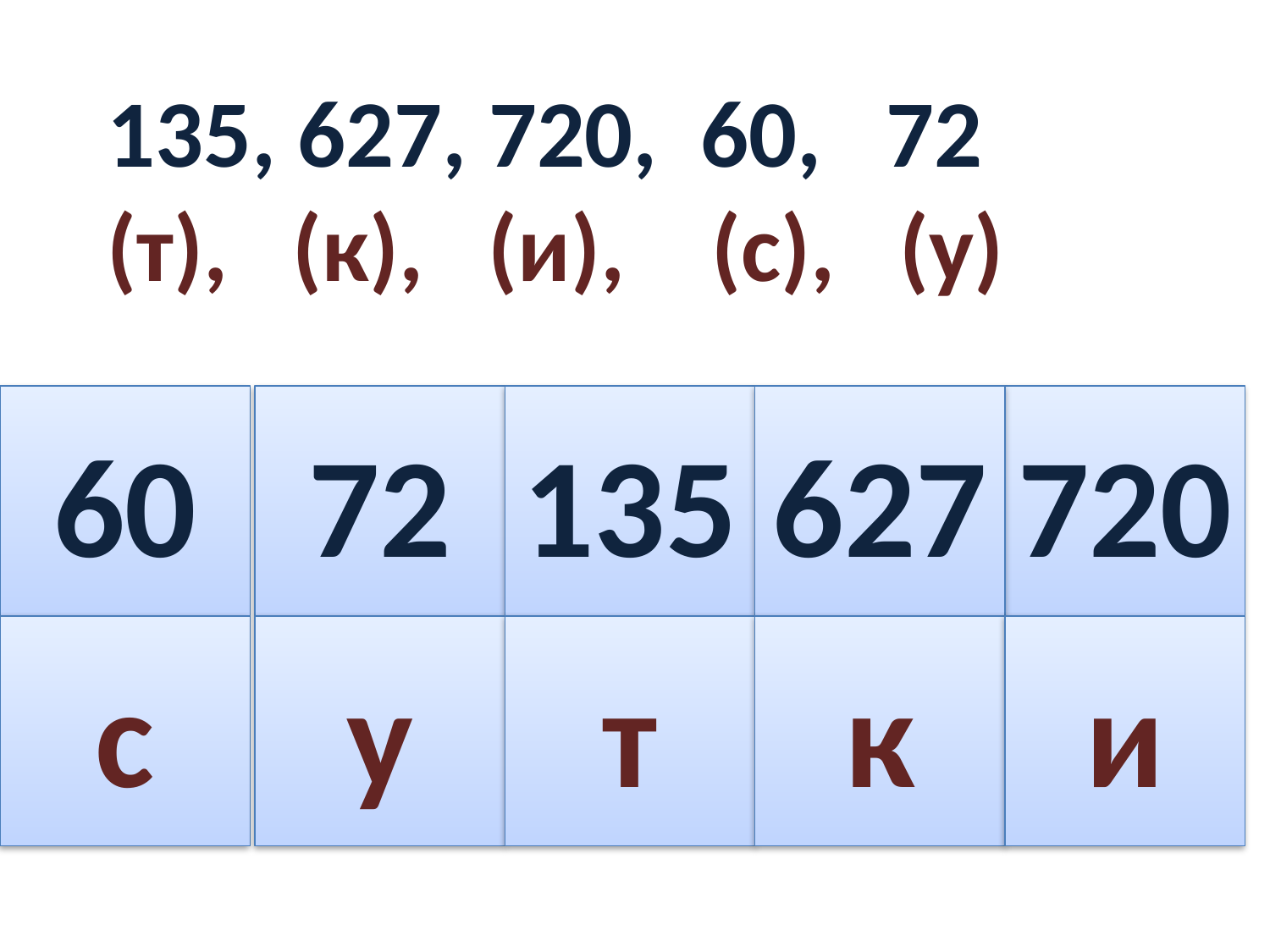

135, 627, 720,  60,   72
(т),   (к),   (и),    (с),   (у)
60
72
135
627
720
с
у
т
к
и